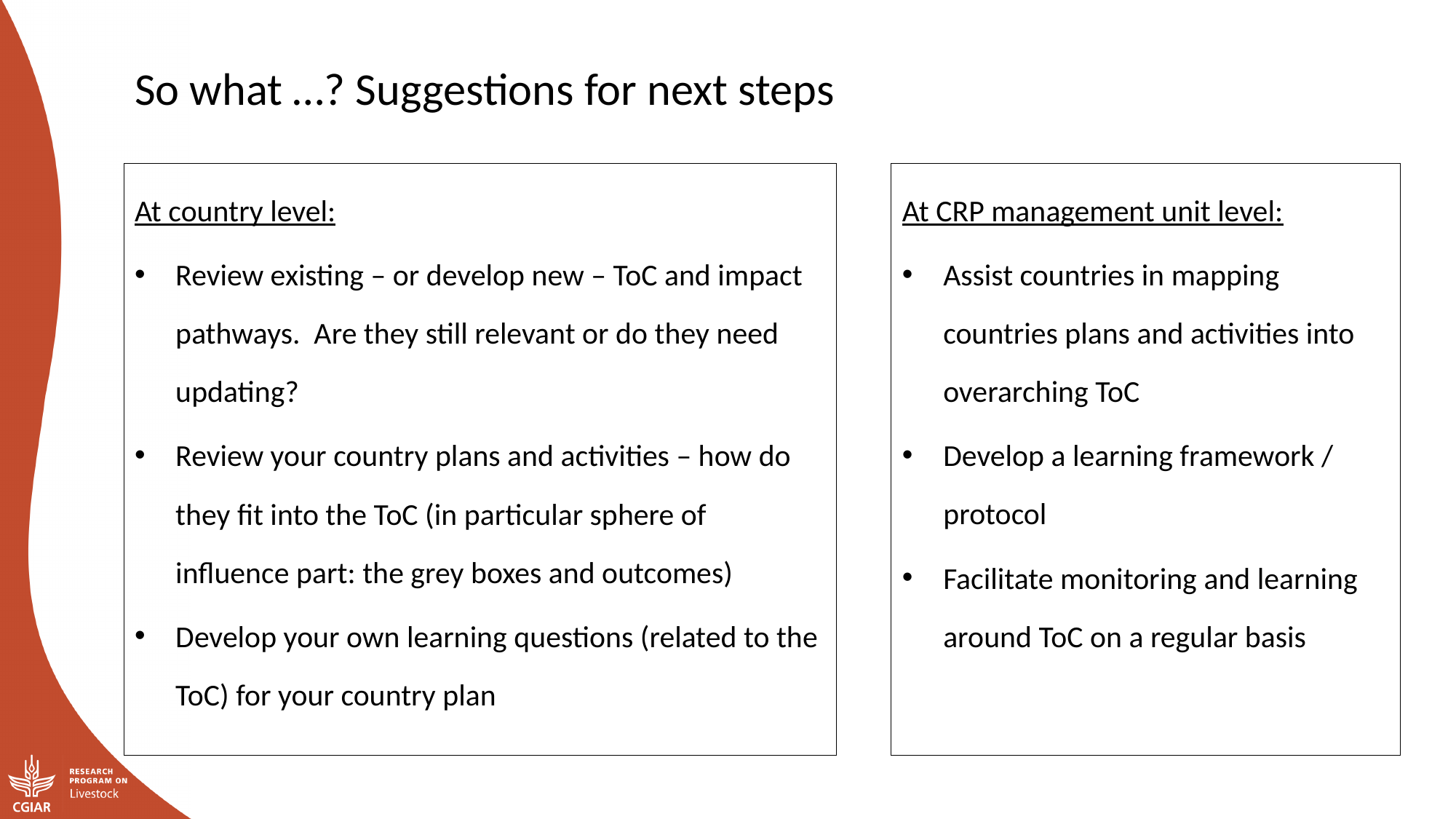

So what …? Suggestions for next steps
At country level:
Review existing – or develop new – ToC and impact pathways.  Are they still relevant or do they need updating?
Review your country plans and activities – how do they fit into the ToC (in particular sphere of influence part: the grey boxes and outcomes)
Develop your own learning questions (related to the ToC) for your country plan

At CRP management unit level:
Assist countries in mapping countries plans and activities into overarching ToC
Develop a learning framework / protocol
Facilitate monitoring and learning around ToC on a regular basis